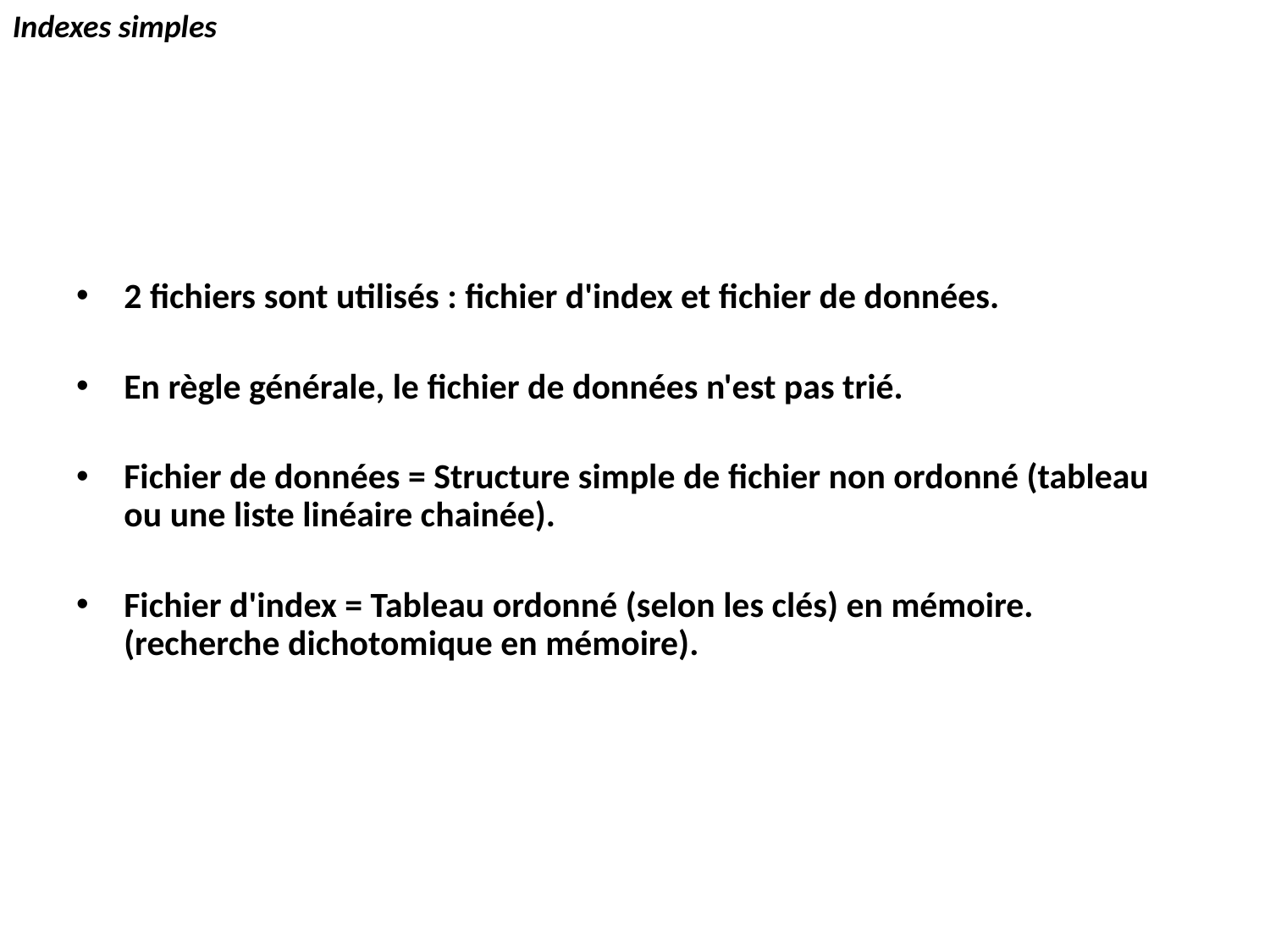

Indexes simples

2 fichiers sont utilisés : fichier d'index et fichier de données.

En règle générale, le fichier de données n'est pas trié.

Fichier de données = Structure simple de fichier non ordonné (tableau ou une liste linéaire chainée).

Fichier d'index = Tableau ordonné (selon les clés) en mémoire. (recherche dichotomique en mémoire).